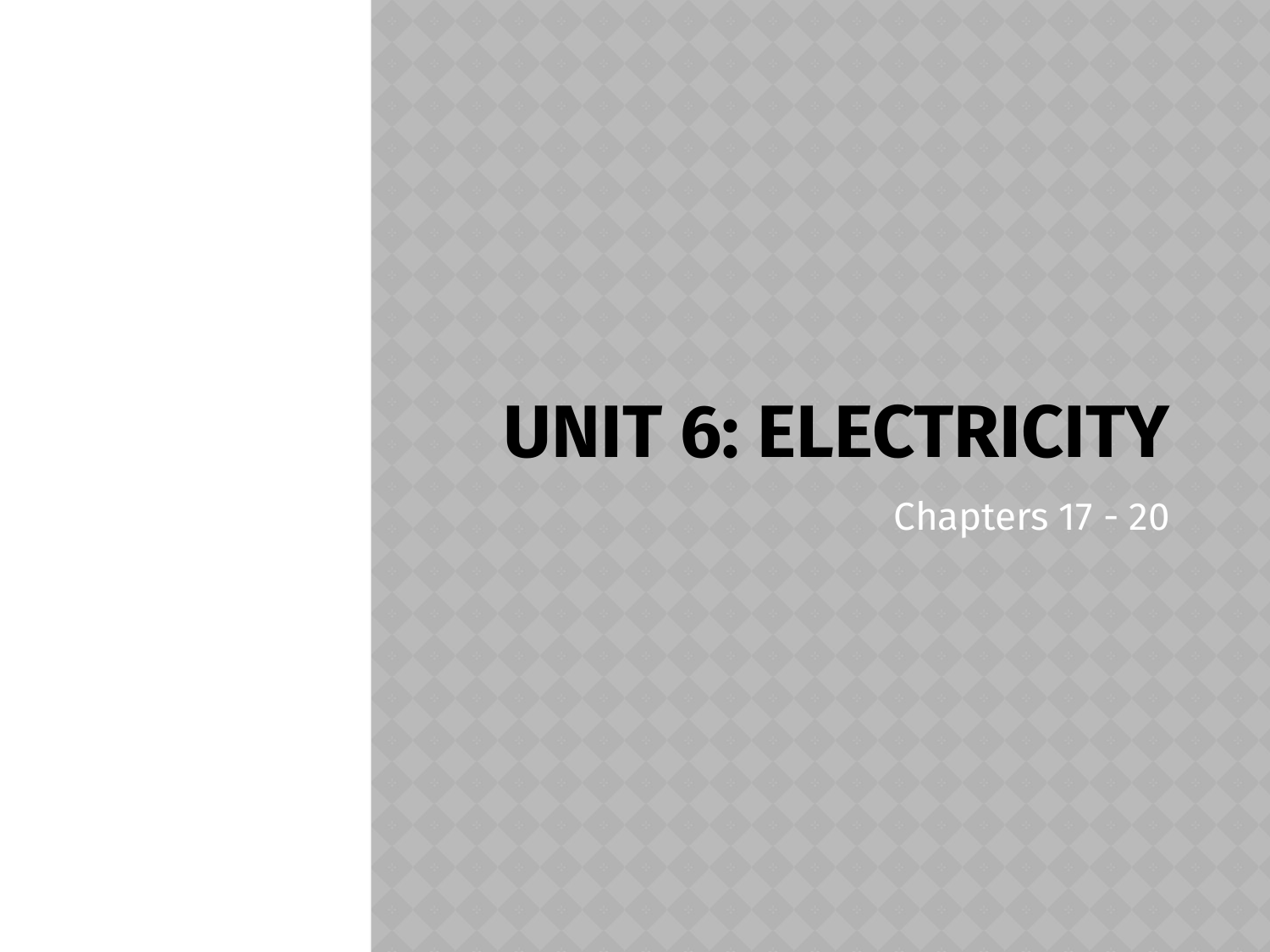

# Unit 6: Electricity
Chapters 17 - 20